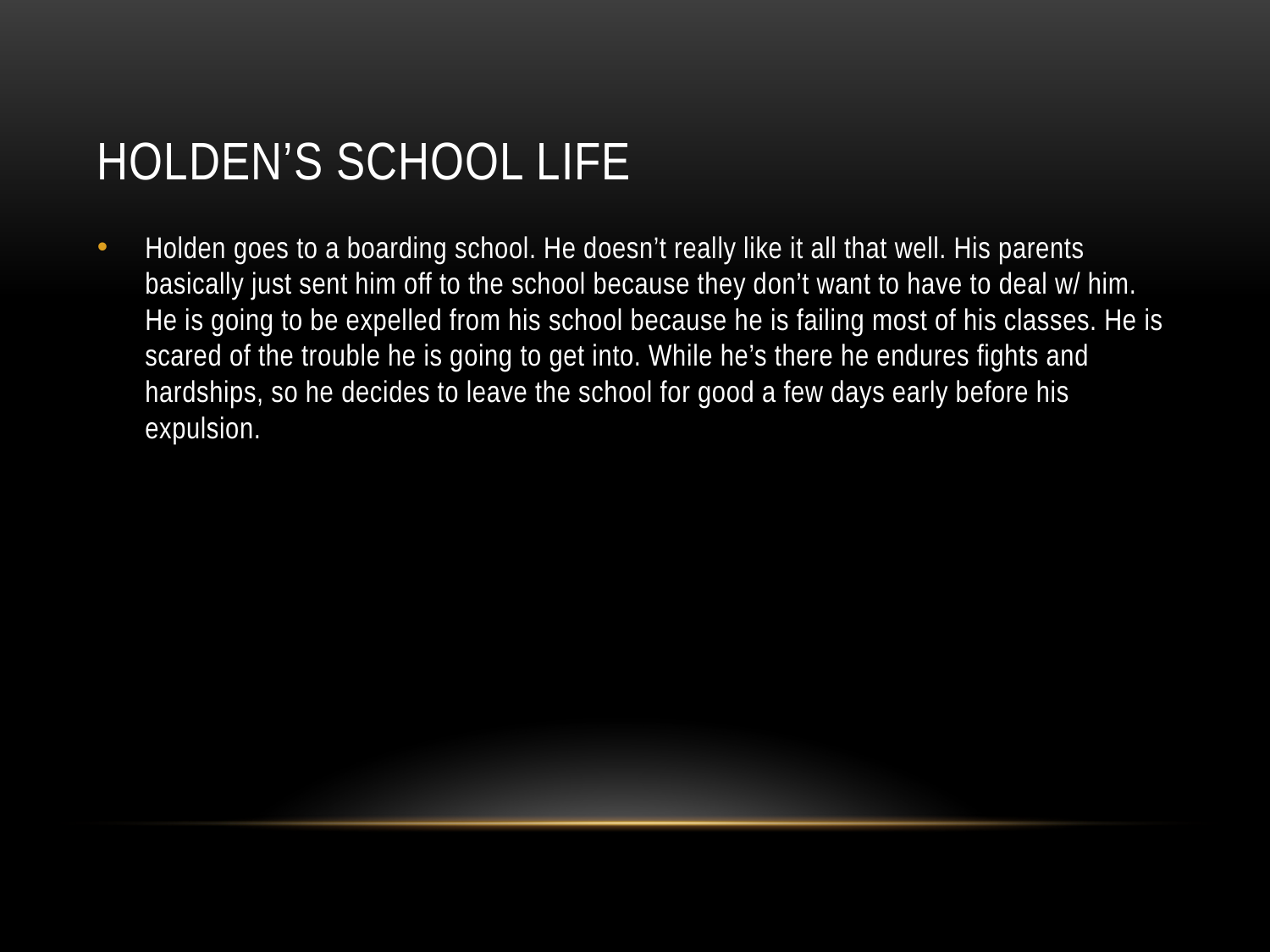

# Holden’s school life
Holden goes to a boarding school. He doesn’t really like it all that well. His parents basically just sent him off to the school because they don’t want to have to deal w/ him. He is going to be expelled from his school because he is failing most of his classes. He is scared of the trouble he is going to get into. While he’s there he endures fights and hardships, so he decides to leave the school for good a few days early before his expulsion.